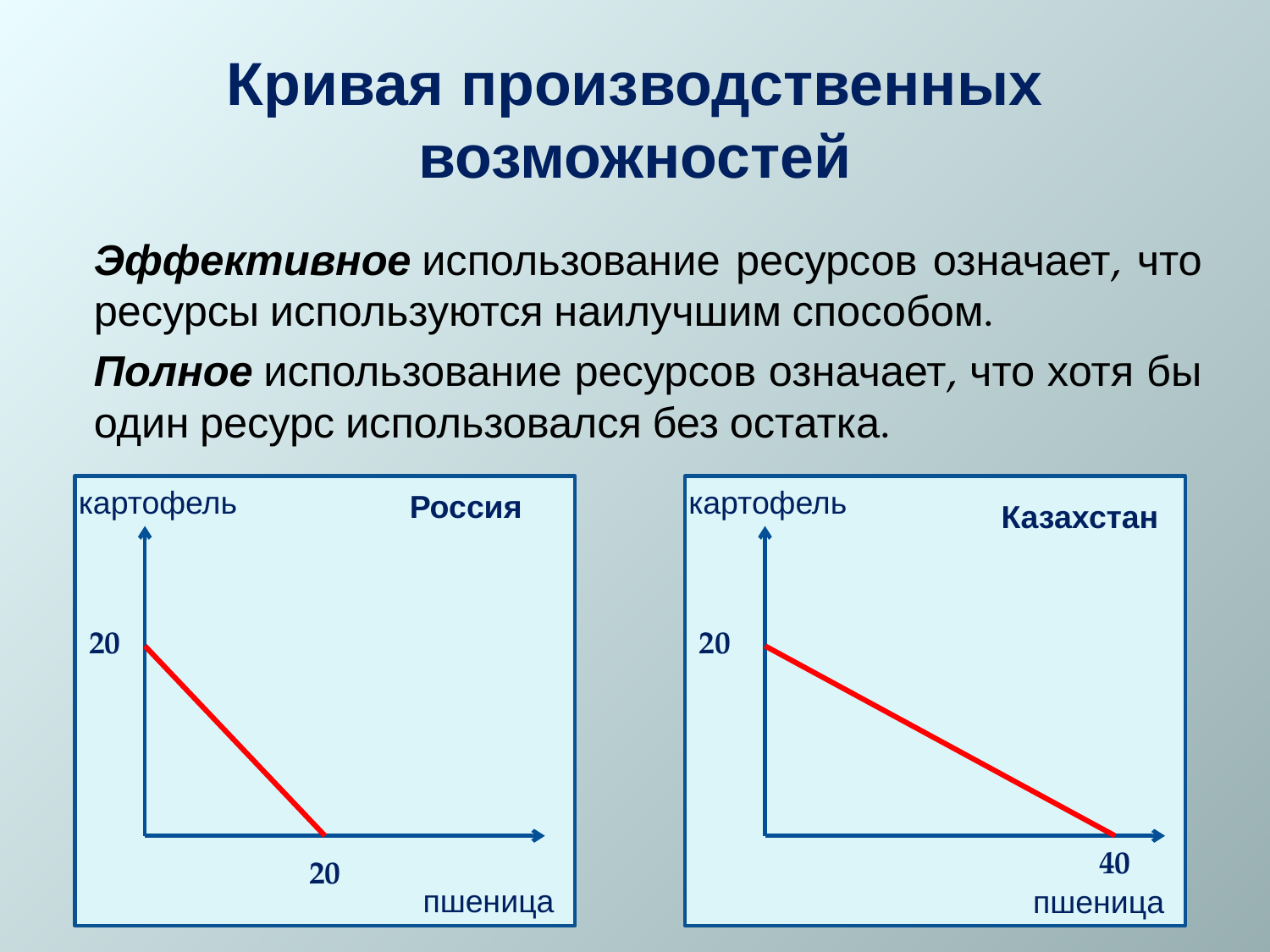

# Кривая производственных возможностей
Эффективное использование ресурсов означает, что ресурсы используются наилучшим способом.
Полное использование ресурсов означает, что хотя бы один ресурс использовался без остатка.

картофель
Россия
20
20
пшеница

картофель
Казахстан
20
40
пшеница